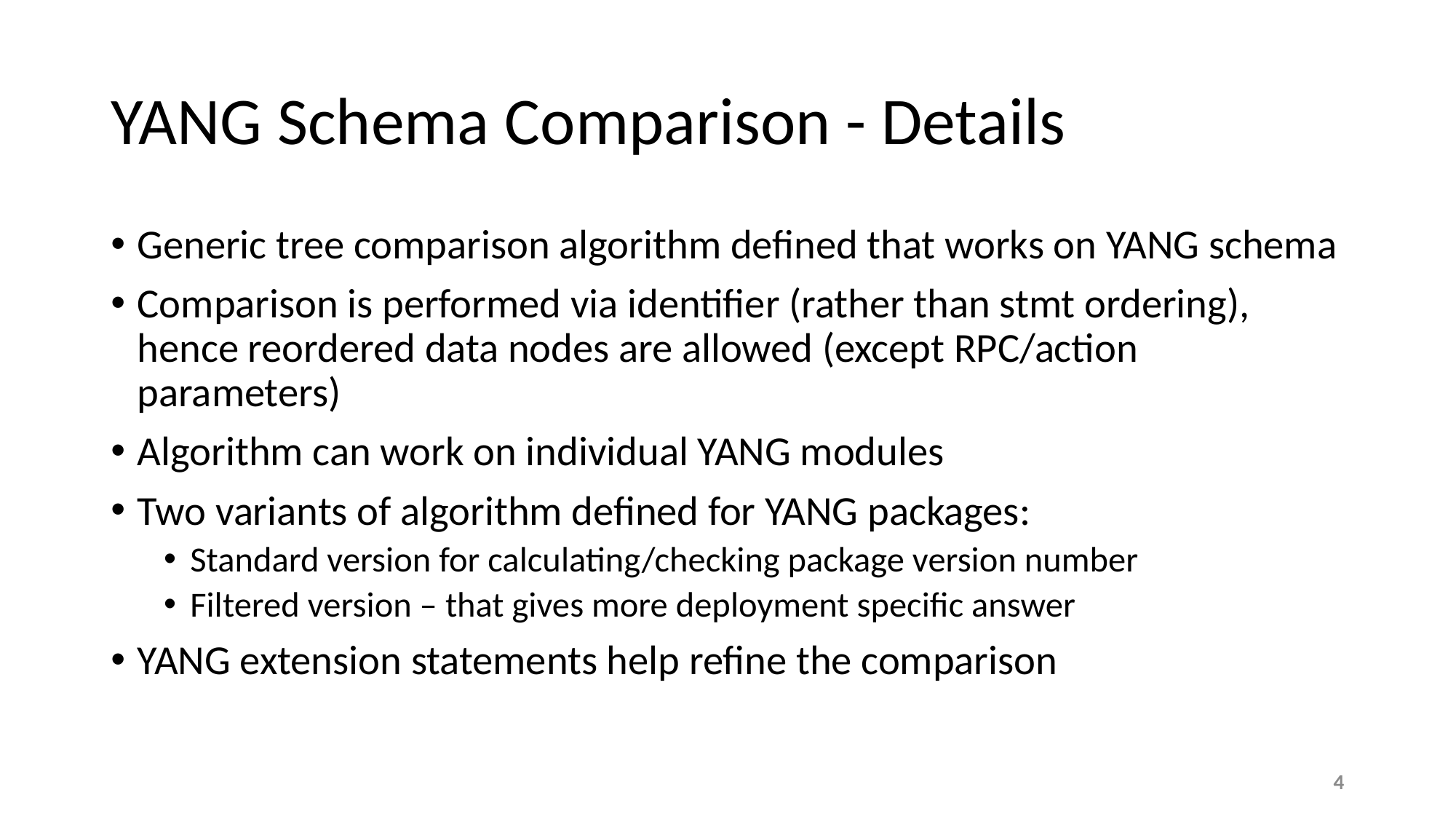

# YANG Schema Comparison - Details
Generic tree comparison algorithm defined that works on YANG schema
Comparison is performed via identifier (rather than stmt ordering), hence reordered data nodes are allowed (except RPC/action parameters)
Algorithm can work on individual YANG modules
Two variants of algorithm defined for YANG packages:
Standard version for calculating/checking package version number
Filtered version – that gives more deployment specific answer
YANG extension statements help refine the comparison
4